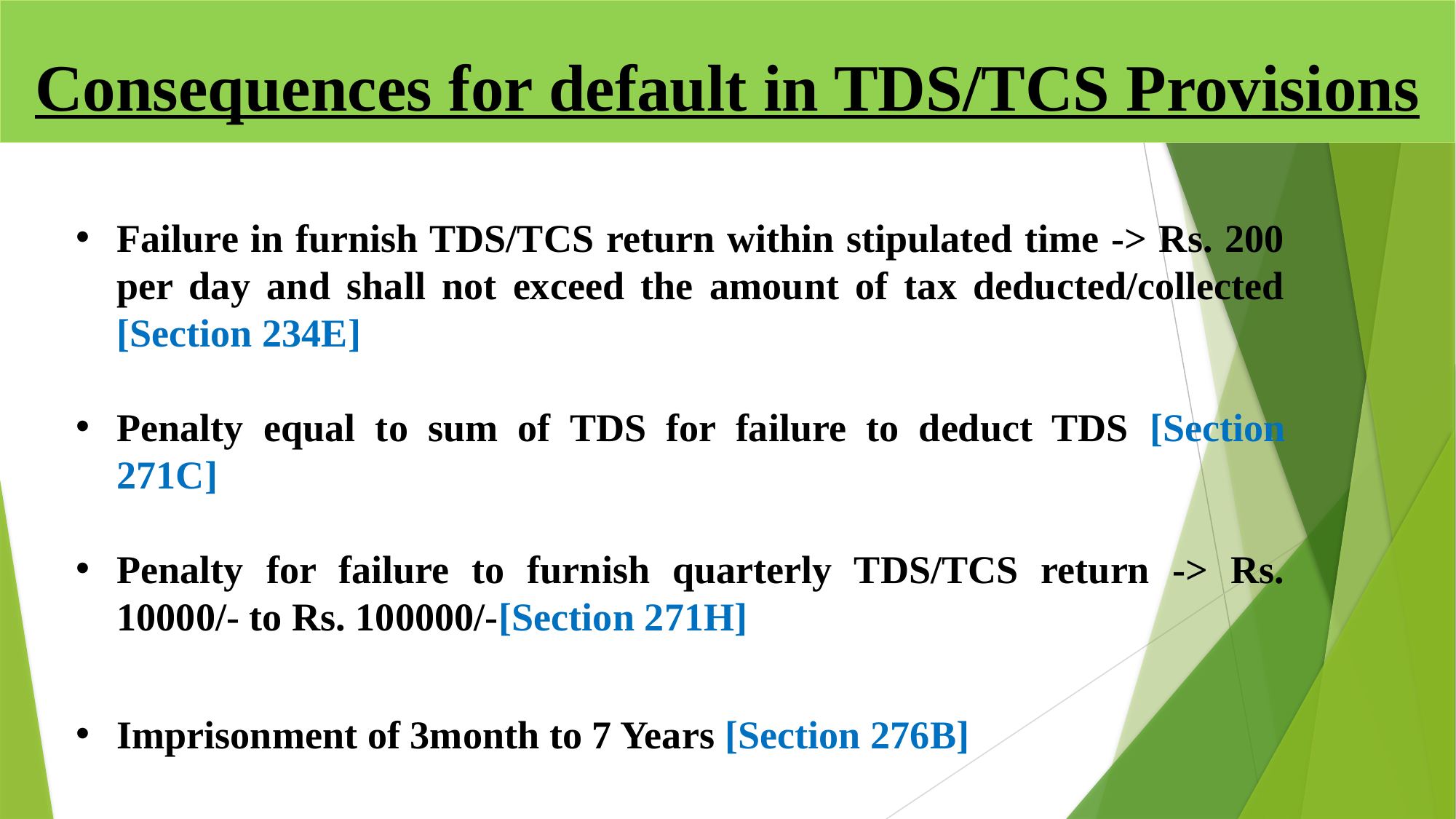

# Consequences for default in TDS/TCS Provisions
Failure in furnish TDS/TCS return within stipulated time -> Rs. 200 per day and shall not exceed the amount of tax deducted/collected [Section 234E]

Penalty equal to sum of TDS for failure to deduct TDS [Section 271C]

Penalty for failure to furnish quarterly TDS/TCS return -> Rs. 10000/- to Rs. 100000/-[Section 271H]

Imprisonment of 3month to 7 Years [Section 276B]